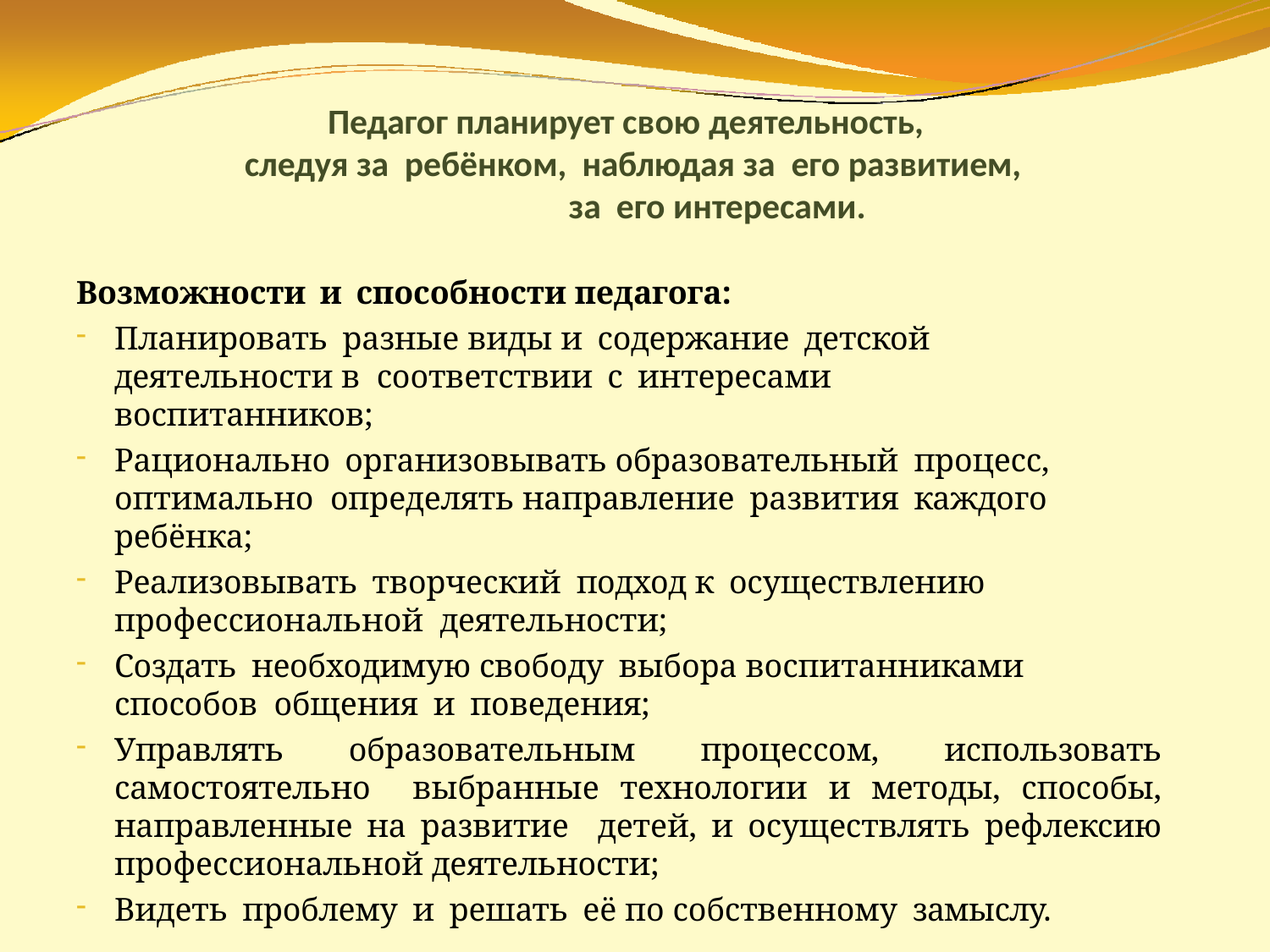

# Педагог планирует свою деятельность,  следуя за  ребёнком, наблюдая за его развитием,
за его интересами.
Возможности и способности педагога:
Планировать разные виды и содержание детской деятельности в  соответствии с интересами воспитанников;
Рационально организовывать образовательный процесс, оптимально  определять направление развития каждого ребёнка;
Реализовывать творческий подход к осуществлению профессиональной  деятельности;
Создать необходимую свободу выбора воспитанниками способов  общения и поведения;
Управлять образовательным процессом, использовать самостоятельно  выбранные технологии и методы, способы, направленные на развитие  детей, и осуществлять рефлексию профессиональной деятельности;
Видеть проблему и решать её по собственному замыслу.